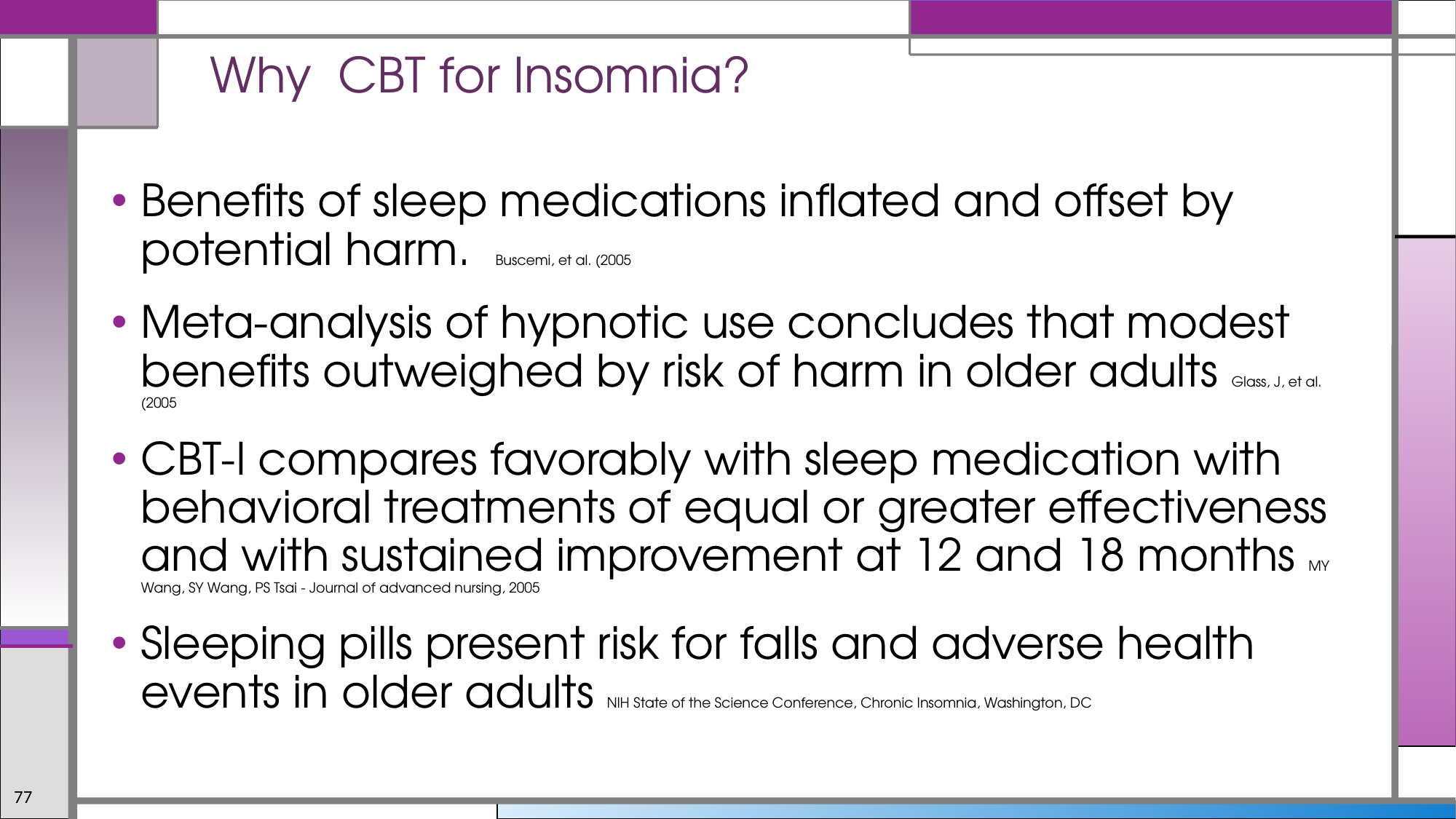

# Why  CBT for Insomnia?
Benefits of sleep medications inflated and offset by potential harm.  Buscemi, et al. (2005
Meta-analysis of hypnotic use concludes that modest benefits outweighed by risk of harm in older adults Glass, J, et al. (2005
CBT-I compares favorably with sleep medication with behavioral treatments of equal or greater effectiveness and with sustained improvement at 12 and 18 months MY Wang, SY Wang, PS Tsai - Journal of advanced nursing, 2005
Sleeping pills present risk for falls and adverse health events in older adults NIH State of the Science Conference, Chronic Insomnia, Washington, DC

77